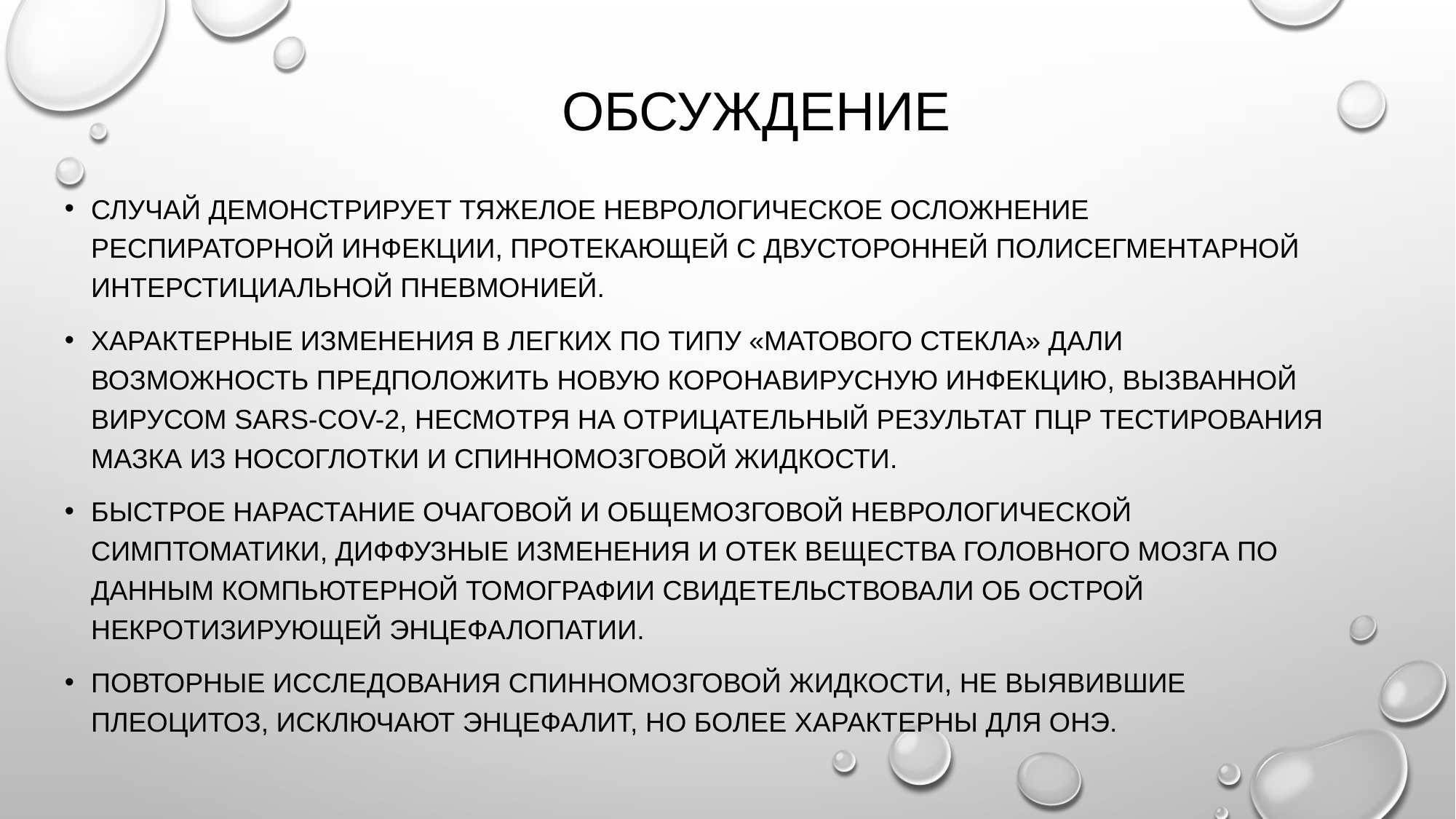

# ОБСУЖДЕНИЕ
случай демонстрирует тяжелое неврологическое осложнение респираторной инфекции, протекающей с двусторонней полисегментарной интерстициальной пневмонией.
Характерные изменения в легких по типу «матового стекла» дали возможность предположить новую коронавирусную инфекцию, вызванной вирусом SARS-CoV-2, несмотря на отрицательный результат ПЦР тестирования мазка из носоглотки и спинномозговой жидкости.
Быстрое нарастание очаговой и общемозговой неврологической симптоматики, диффузные изменения и отек вещества головного мозга по данным компьютерной томографии свидетельствовали об острой некротизирующей энцефалопатии.
Повторные исследования спинномозговой жидкости, не выявившие плеоцитоз, исключают энцефалит, но более характерны для ОНЭ.